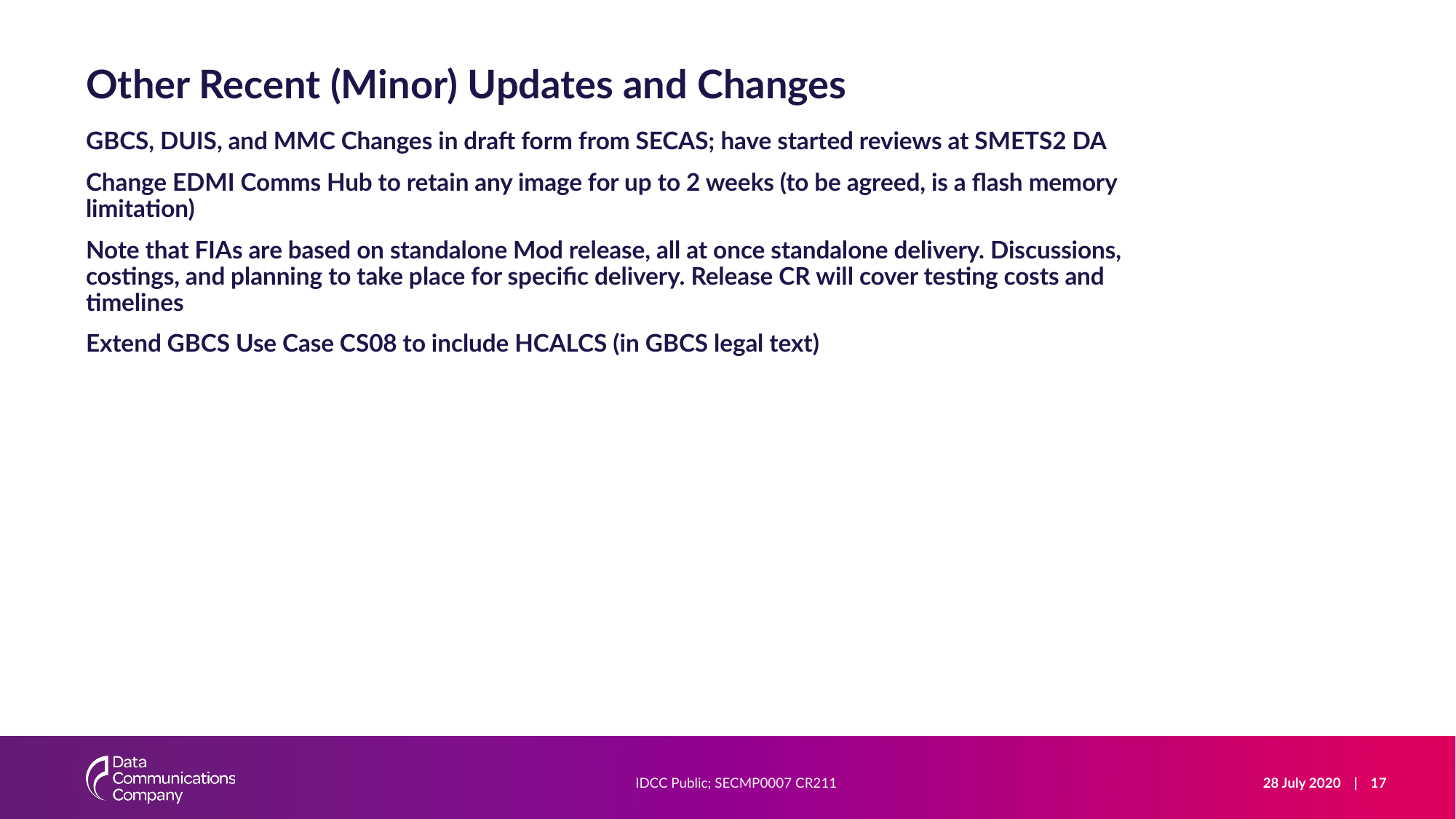

# Other Recent (Minor) Updates and Changes
GBCS, DUIS, and MMC Changes in draft form from SECAS; have started reviews at SMETS2 DA
Change EDMI Comms Hub to retain any image for up to 2 weeks (to be agreed, is a flash memory limitation)
Note that FIAs are based on standalone Mod release, all at once standalone delivery. Discussions, costings, and planning to take place for specific delivery. Release CR will cover testing costs and timelines
Extend GBCS Use Case CS08 to include HCALCS (in GBCS legal text)

IDCC Public; SECMP0007 CR211